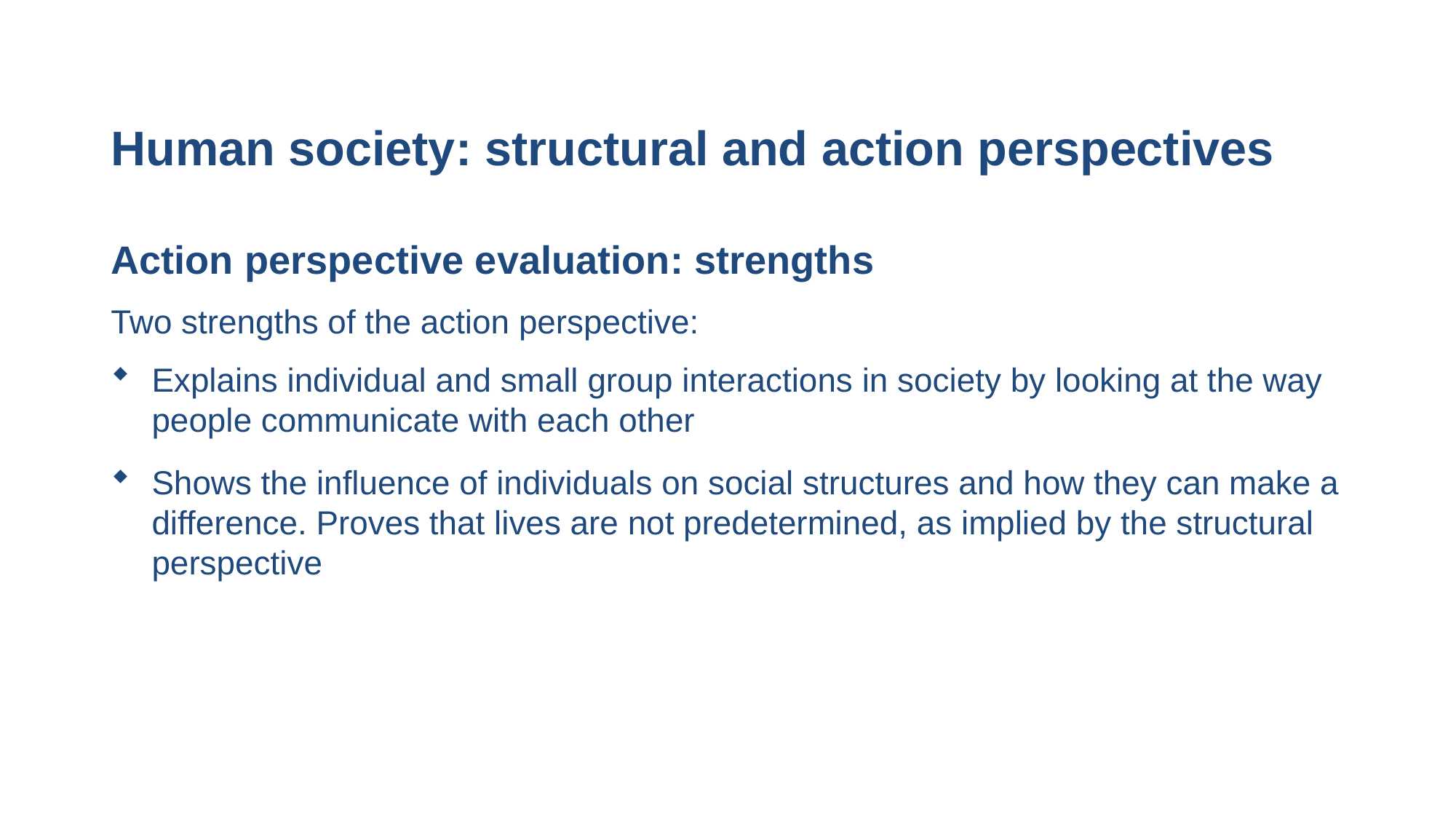

# Human society: structural and action perspectives
Action perspective evaluation: strengths
Two strengths of the action perspective:
Explains individual and small group interactions in society by looking at the way people communicate with each other
Shows the influence of individuals on social structures and how they can make a difference. Proves that lives are not predetermined, as implied by the structural perspective